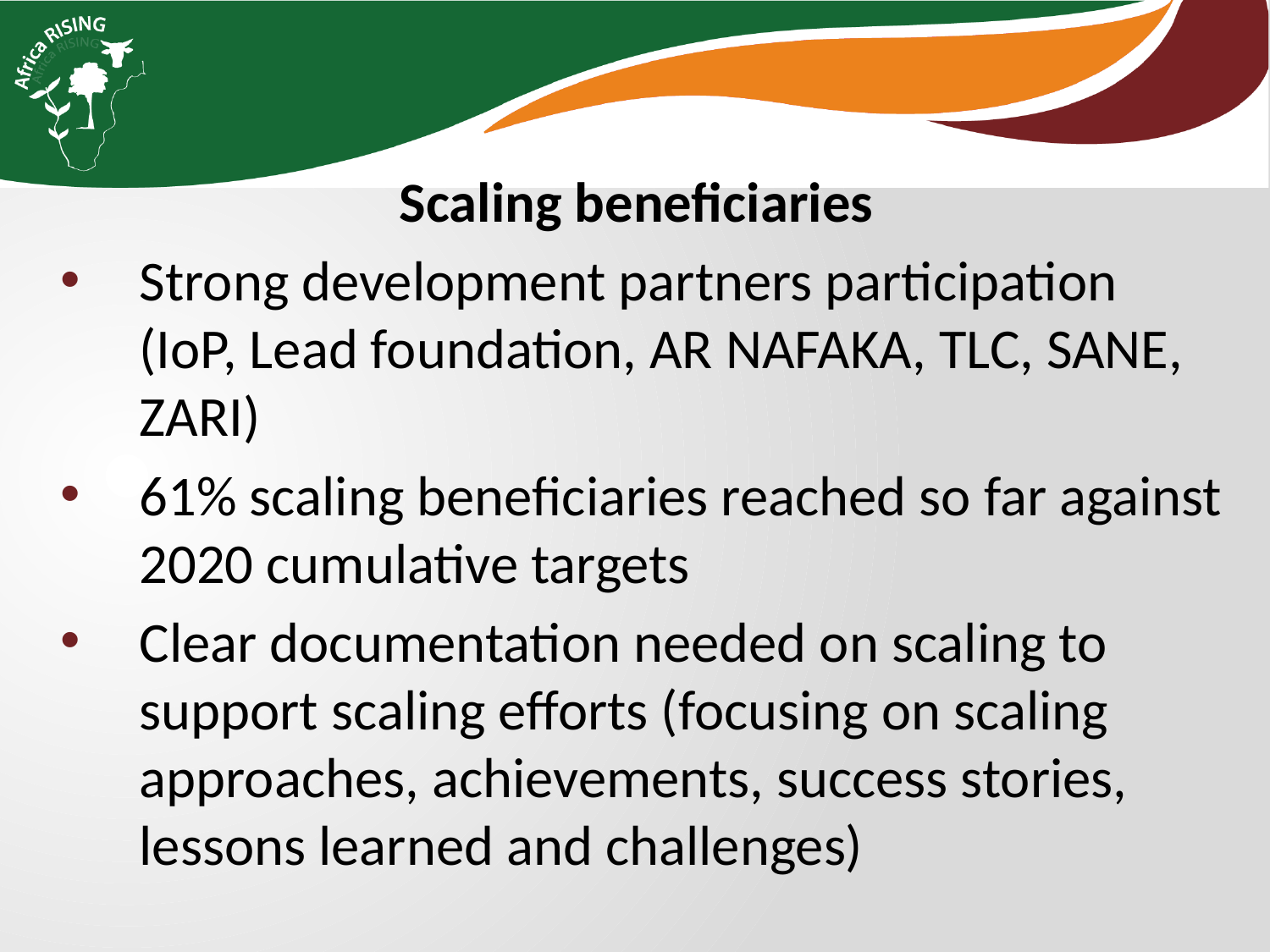

Scaling beneficiaries
Strong development partners participation (IoP, Lead foundation, AR NAFAKA, TLC, SANE, ZARI)
61% scaling beneficiaries reached so far against 2020 cumulative targets
Clear documentation needed on scaling to support scaling efforts (focusing on scaling approaches, achievements, success stories, lessons learned and challenges)